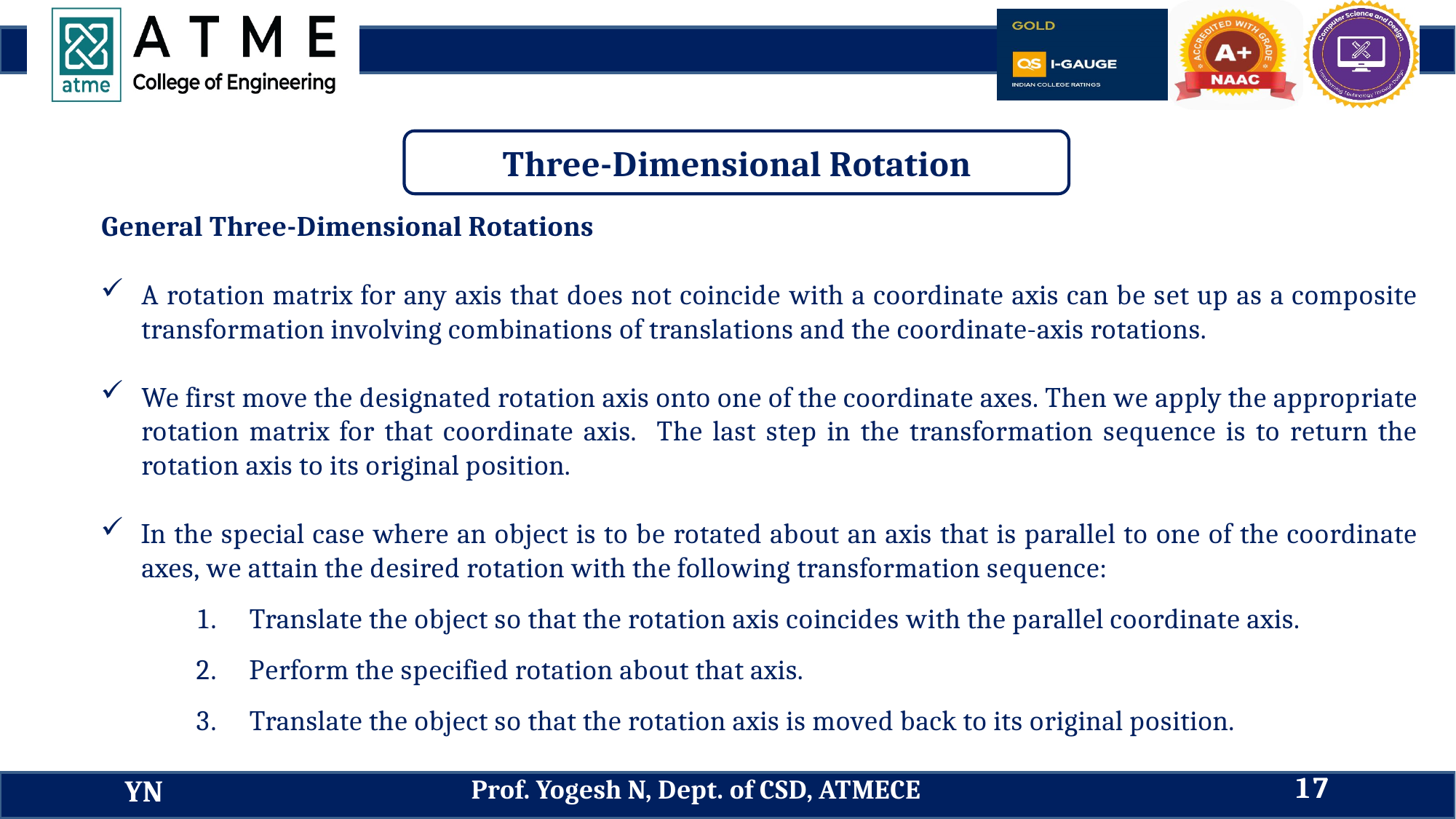

Three-Dimensional Rotation
General Three-Dimensional Rotations

A rotation matrix for any axis that does not coincide with a coordinate axis can be set up as a composite transformation involving combinations of translations and the coordinate-axis rotations.

We first move the designated rotation axis onto one of the coordinate axes. Then we apply the appropriate rotation matrix for that coordinate axis.  The last step in the transformation sequence is to return the rotation axis to its original position.

In the special case where an object is to be rotated about an axis that is parallel to one of the coordinate axes, we attain the desired rotation with the following transformation sequence:
Translate the object so that the rotation axis coincides with the parallel coordinate axis.
Perform the specified rotation about that axis.
Translate the object so that the rotation axis is moved back to its original position.
17
Prof. Yogesh N, Dept. of CSD, ATMECE
YN